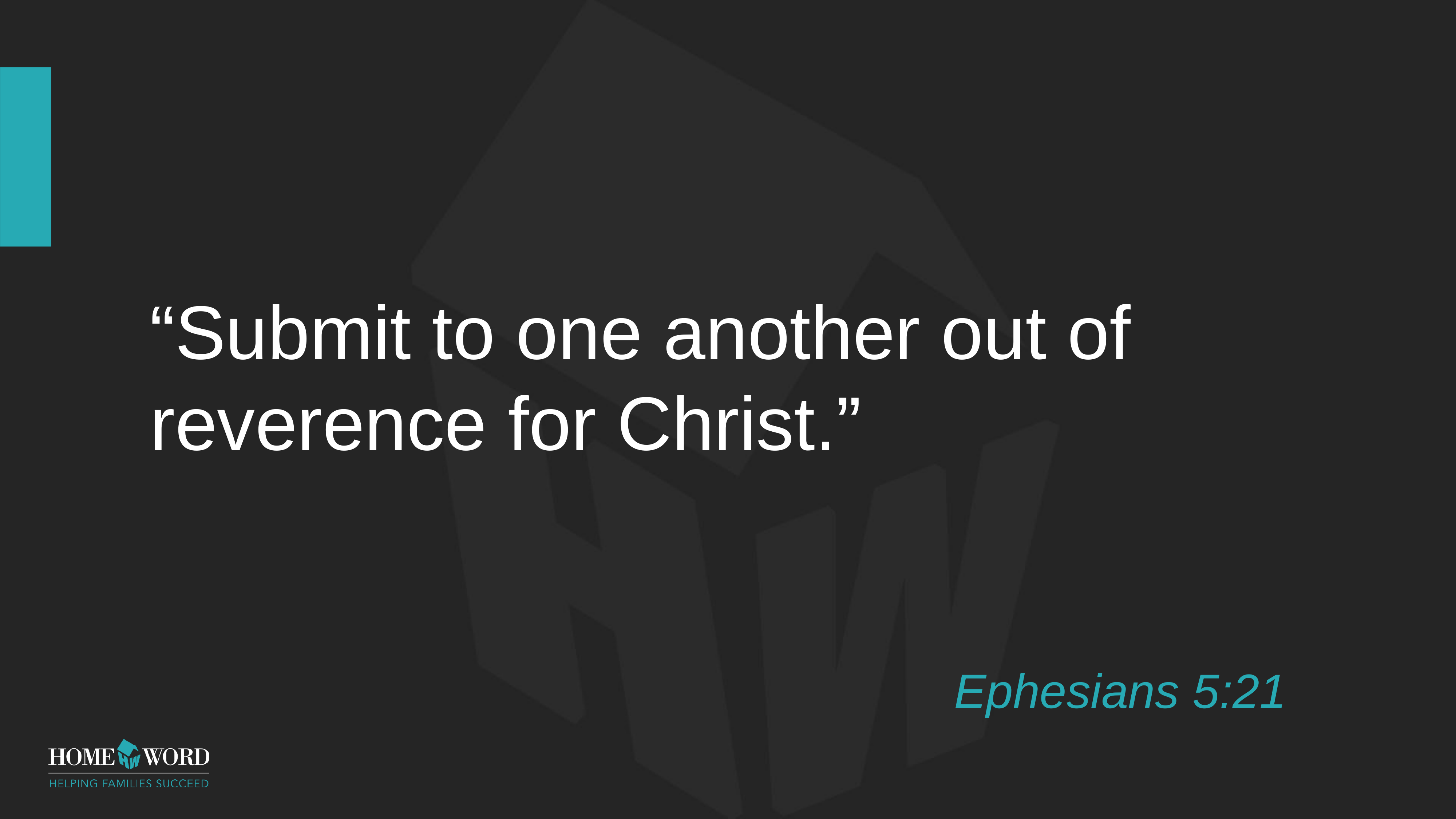

# “Submit to one another out of reverence for Christ.”
Ephesians 5:21